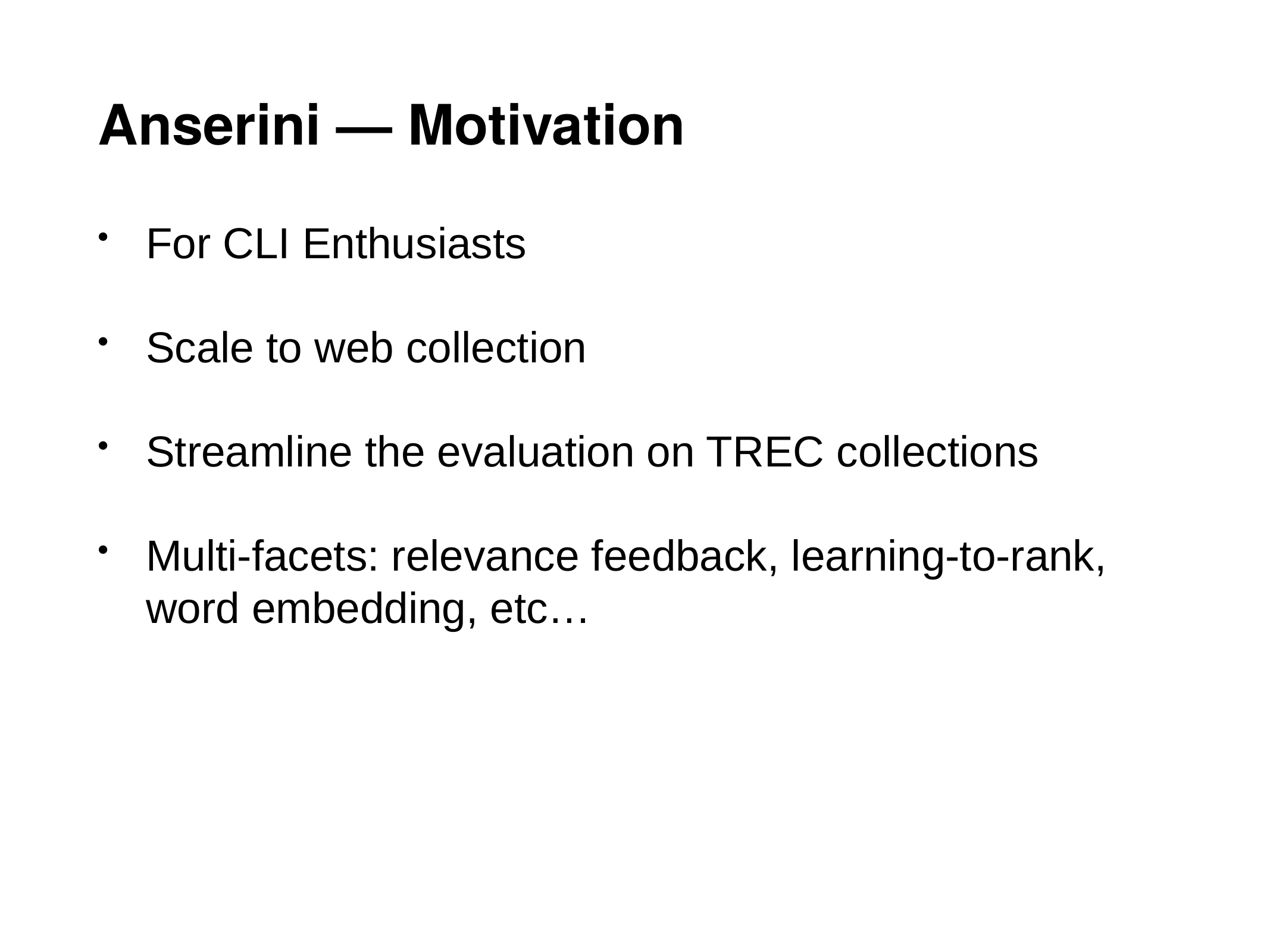

# Anserini — Motivation
For CLI Enthusiasts
Scale to web collection
Streamline the evaluation on TREC collections
Multi-facets: relevance feedback, learning-to-rank, word embedding, etc…
39